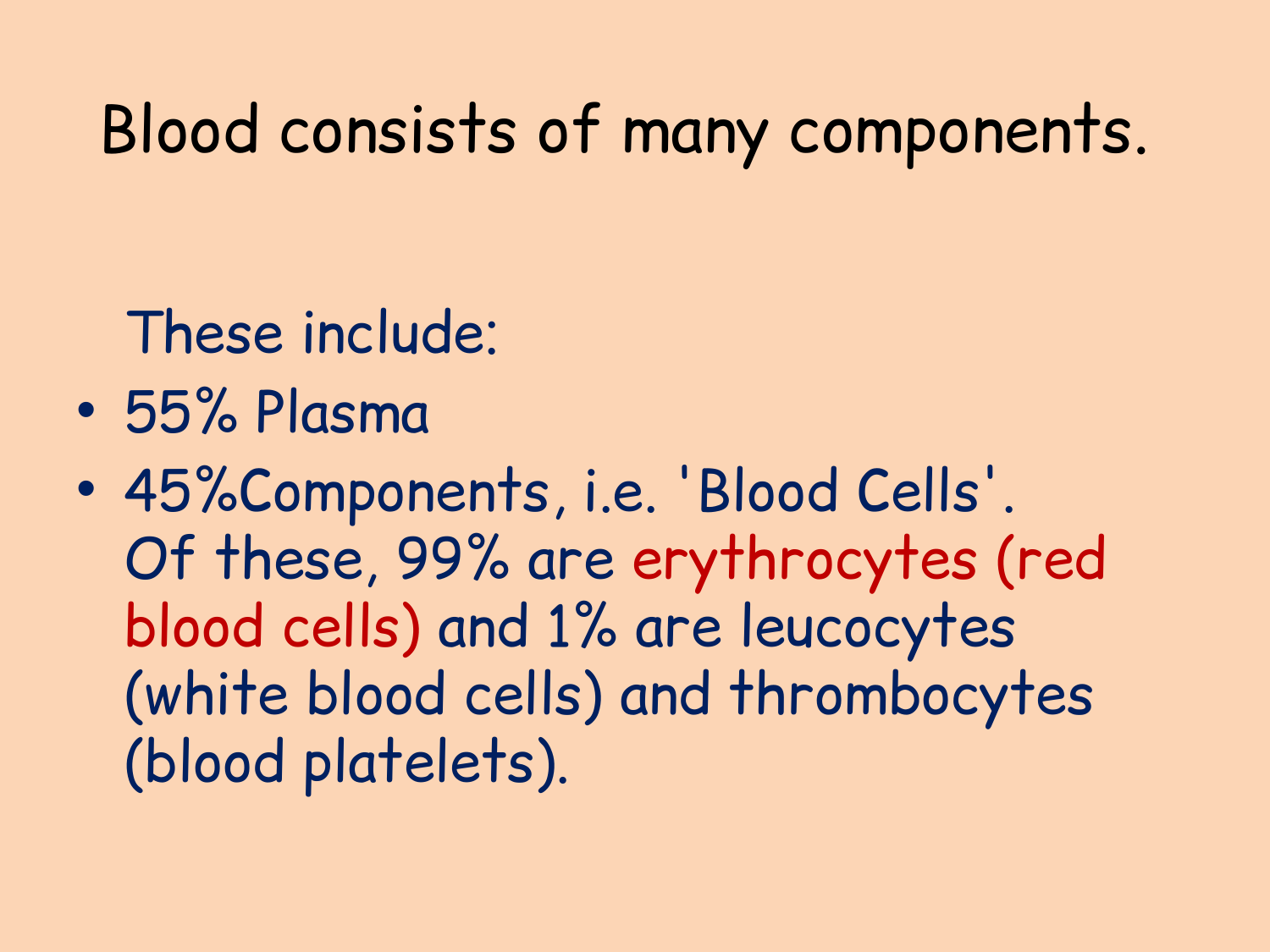

# Blood consists of many components.
These include:
55% Plasma
45%Components, i.e. 'Blood Cells'.
Of these, 99% are erythrocytes (red blood cells) and 1% are leucocytes (white blood cells) and thrombocytes (blood platelets).